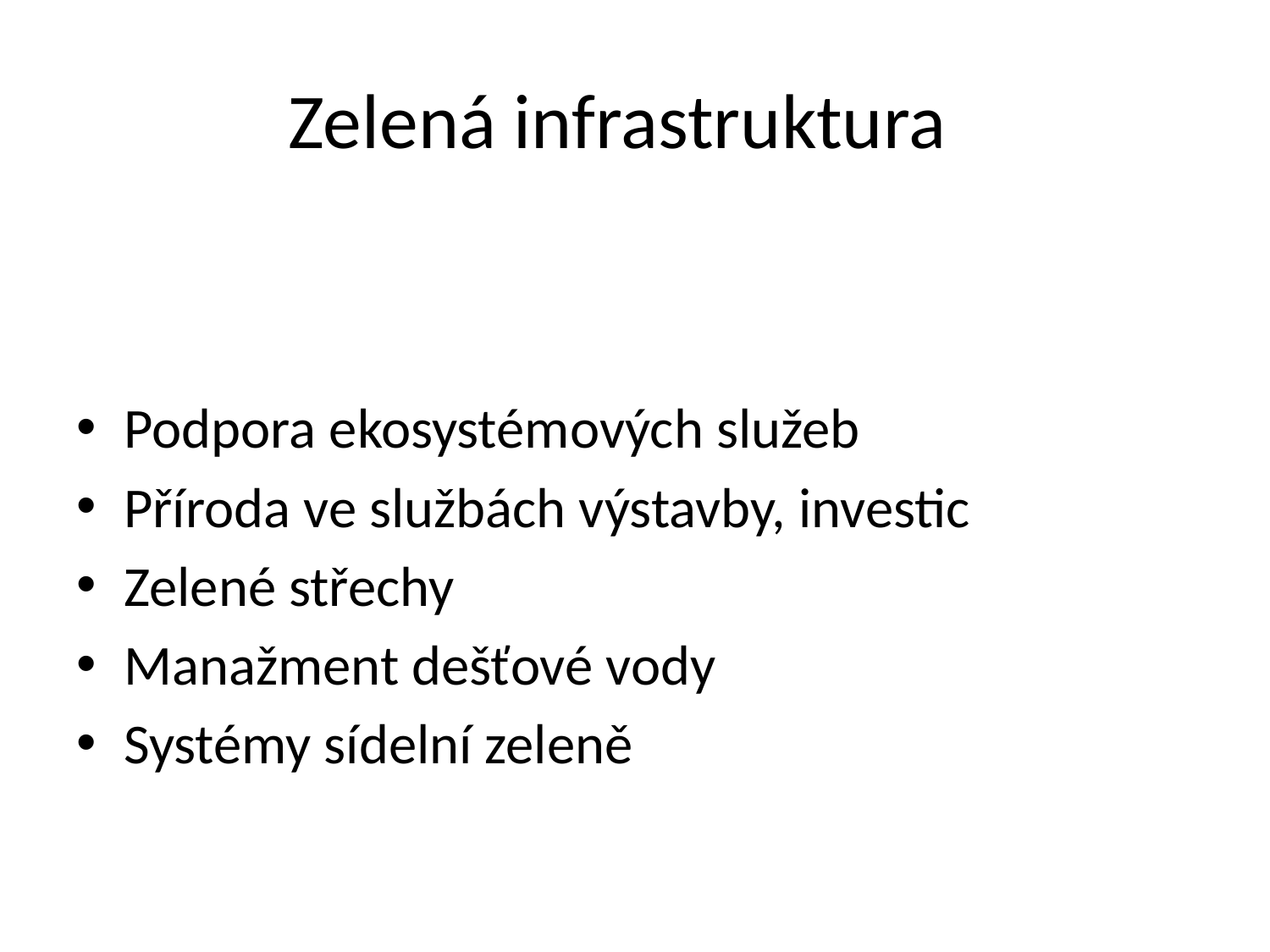

# Zelená infrastruktura
Podpora ekosystémových služeb
Příroda ve službách výstavby, investic
Zelené střechy
Manažment dešťové vody
Systémy sídelní zeleně